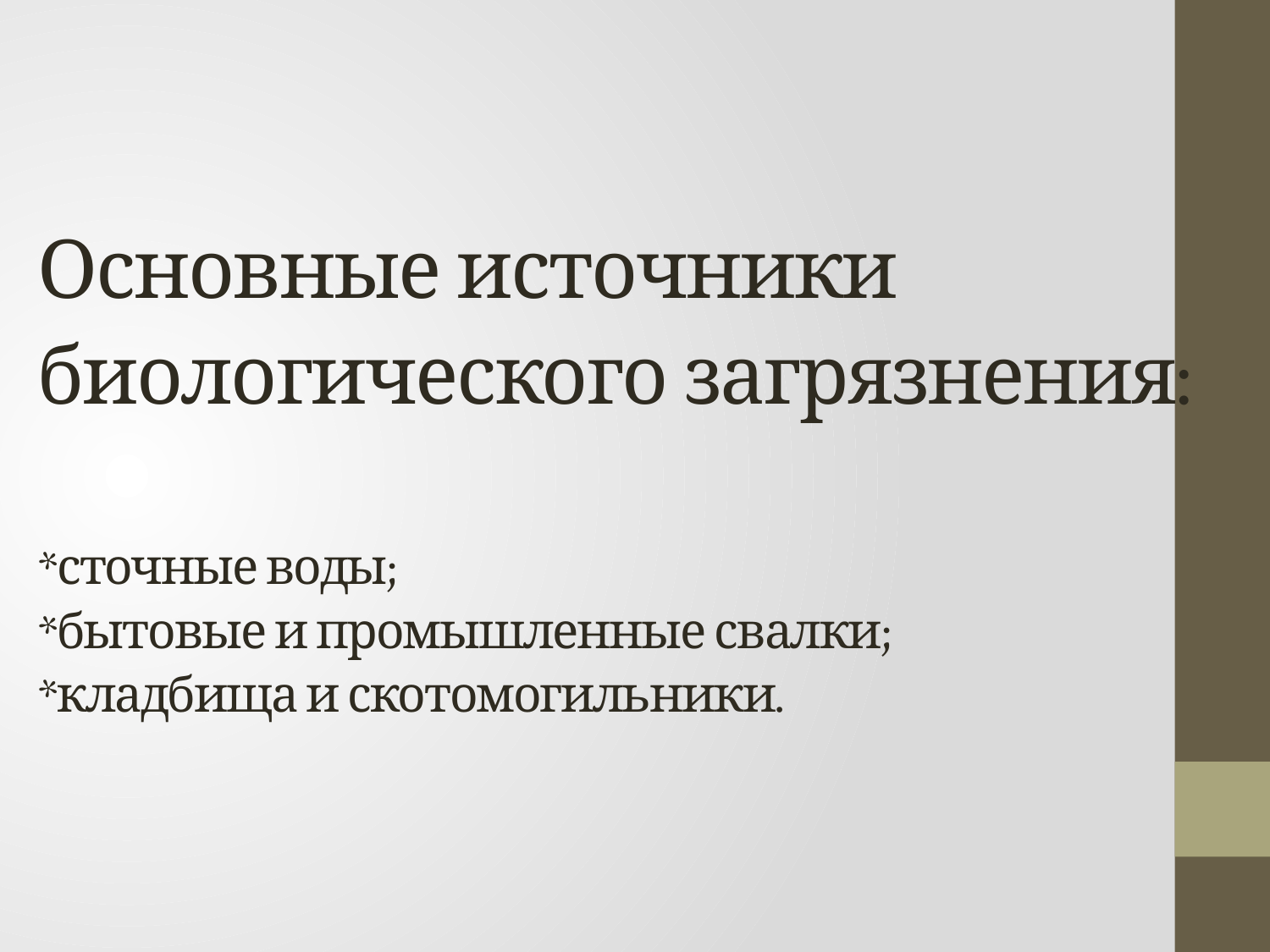

# Основные источники биологического загрязнения: *сточные воды; *бытовые и промышленные свалки; *кладбища и скотомогильники.